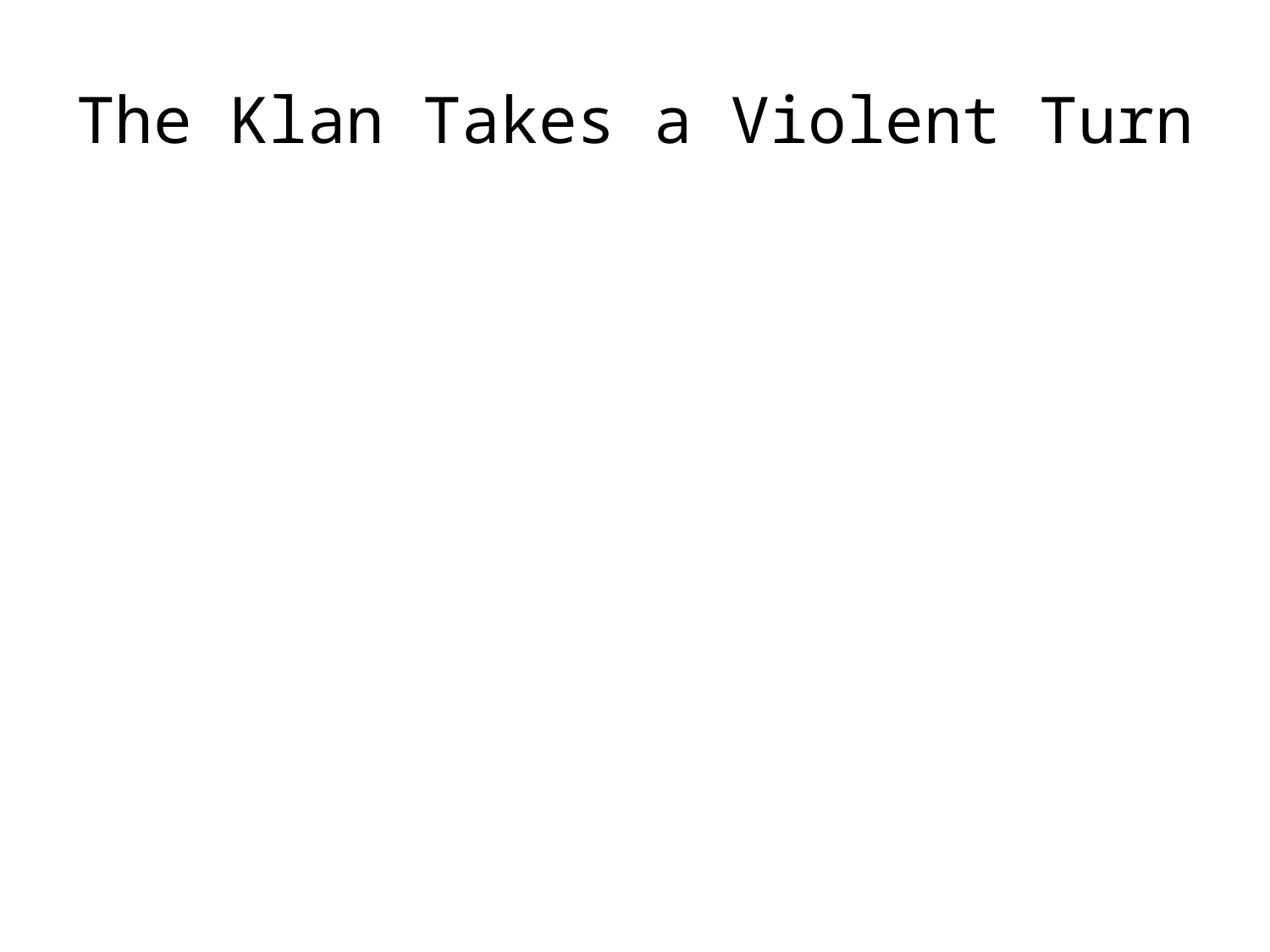

# The Klan Takes a Violent Turn